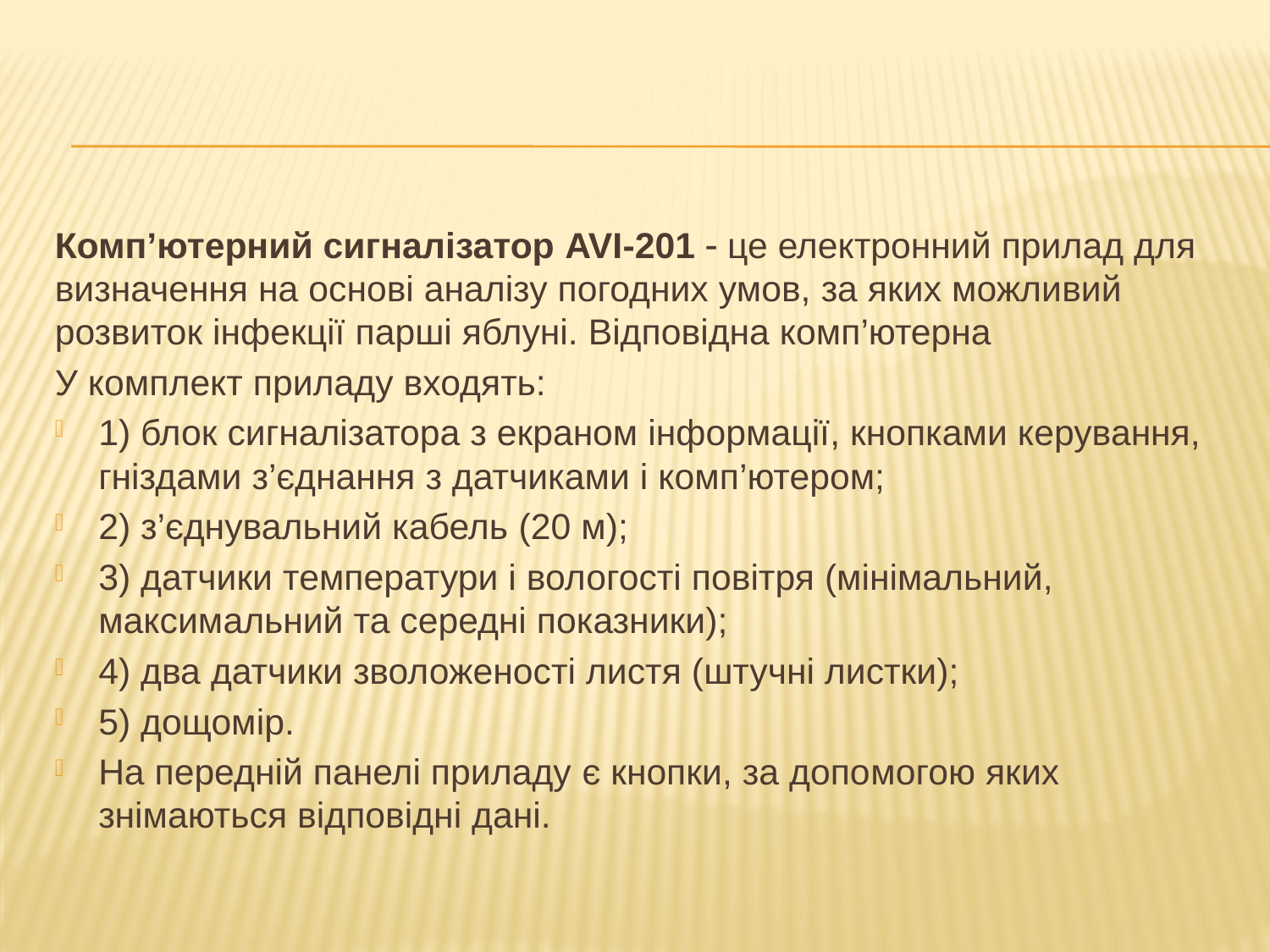

Комп’ютерний сигналізатор AVI-201 − це електронний прилад для визначення на основі аналізу погодних умов, за яких можливий розвиток інфекції парші яблуні. Відповідна комп’ютерна
У комплект приладу входять:
1) блок сигналізатора з екраном інформації, кнопками керування, гніздами з’єднання з датчиками і комп’ютером;
2) з’єднувальний кабель (20 м);
3) датчики температури і вологості повітря (мінімальний, максимальний та середні показники);
4) два датчики зволоженості листя (штучні листки);
5) дощомір.
На передній панелі приладу є кнопки, за допо­могою яких знімаються відповідні дані.